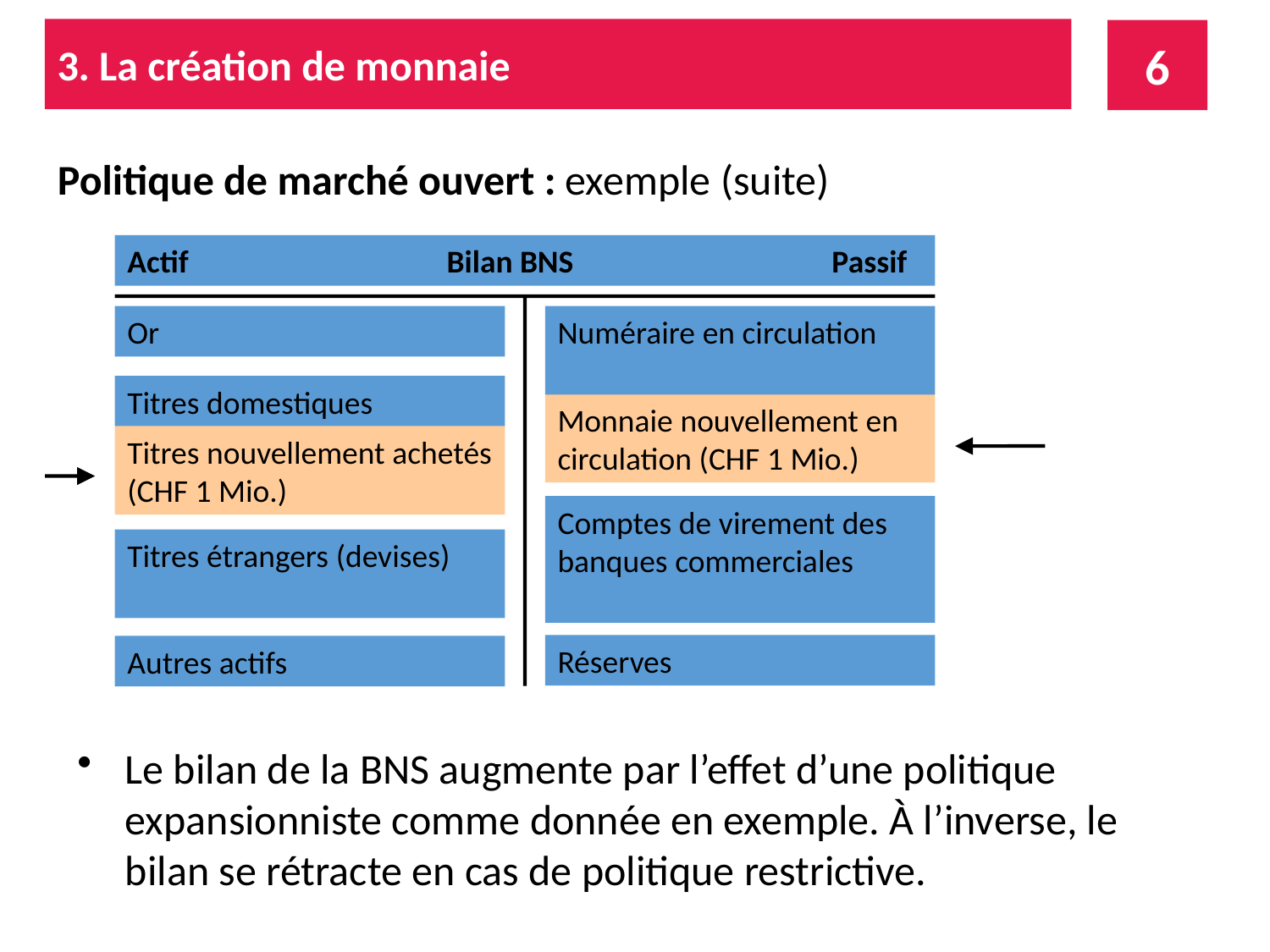

3. La création de monnaie
6
Politique de marché ouvert : exemple (suite)

Actif                                    Bilan BNS                                    Passif

Or
Numéraire en circulation

Titres domestiques
Monnaie nouvellement en circulation (CHF 1 Mio.)
Titres nouvellement achetés (CHF 1 Mio.)

Comptes de virement des banques commerciales

Titres étrangers (devises)

Réserves
Autres actifs
Le bilan de la BNS augmente par l’effet d’une politique expansionniste comme donnée en exemple. À l’inverse, le bilan se rétracte en cas de politique restrictive.